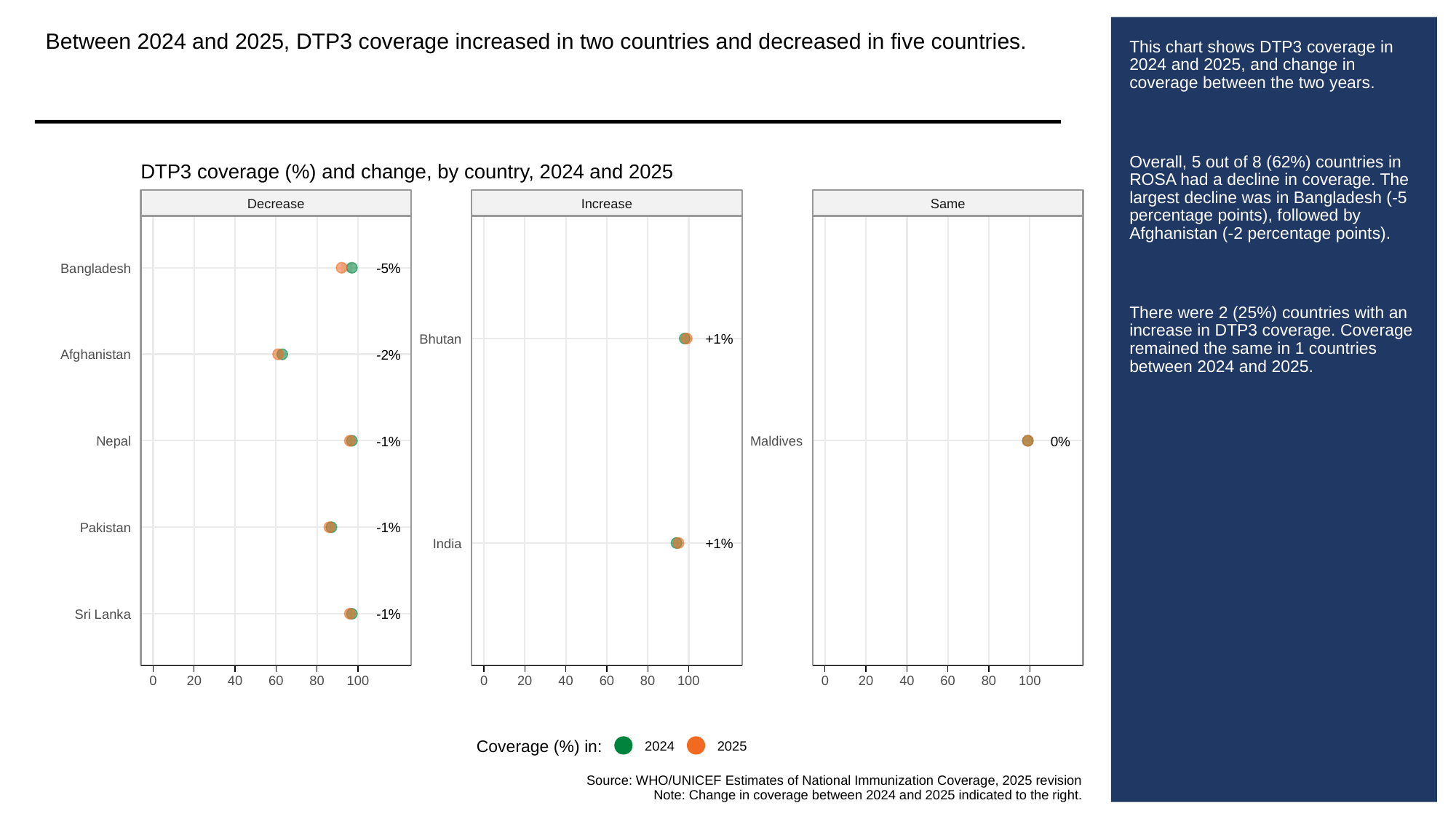

Between 2024 and 2025, DTP3 coverage increased in two countries and decreased in five countries.
# This chart shows DTP3 coverage in 2024 and 2025, and change in coverage between the two years.

Overall, 5 out of 8 (62%) countries in ROSA had a decline in coverage. The largest decline was in Bangladesh (-5 percentage points), followed by Afghanistan (-2 percentage points).

There were 2 (25%) countries with an increase in DTP3 coverage. Coverage remained the same in 1 countries between 2024 and 2025.

DTP3 coverage (%) and change, by country, 2024 and 2025

Decrease
Increase
Same

-5%
Bangladesh

+1%
Bhutan

-2%
Afghanistan

-1%
0%
Nepal
Maldives

-1%
Pakistan

+1%
India

-1%
Sri Lanka

0
20
40
60
80
100
0
20
40
60
80
100
0
20
40
60
80
100

Coverage (%) in:
2024
2025
Source: WHO/UNICEF Estimates of National Immunization Coverage, 2025 revision
Note: Change in coverage between 2024 and 2025 indicated to the right.